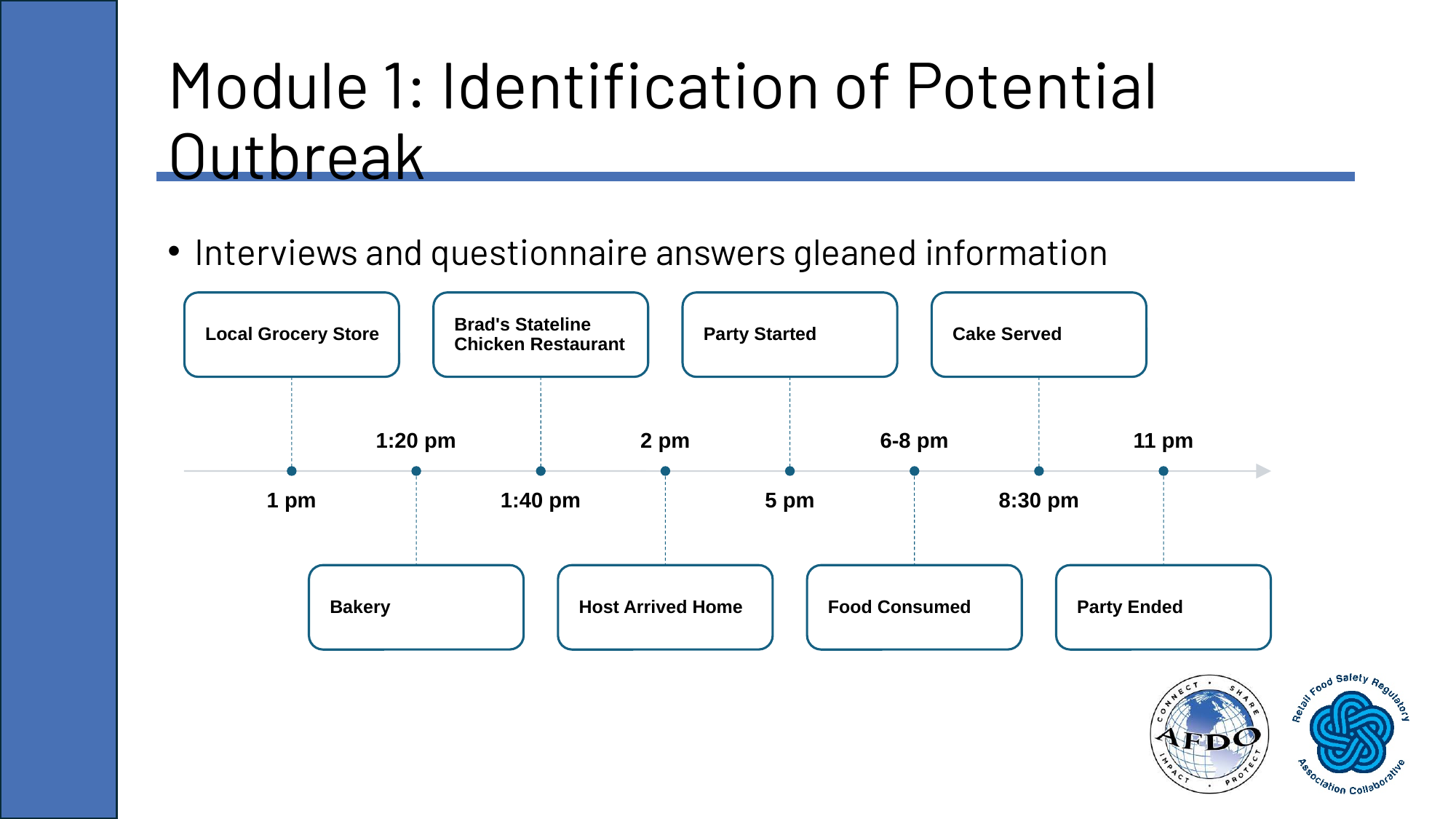

# Module 1: Identification of Potential Outbreak
Interviews and questionnaire answers gleaned information
 1 pm
Local Grocery Store
 1:20 pm
Bakery
 1:40 pm
Brad's Stateline Chicken Restaurant
 2 pm
Host Arrived Home
 5 pm
Party Started
 6-8 pm
Food Consumed
 8:30 pm
Cake Served
 11 pm
Party Ended